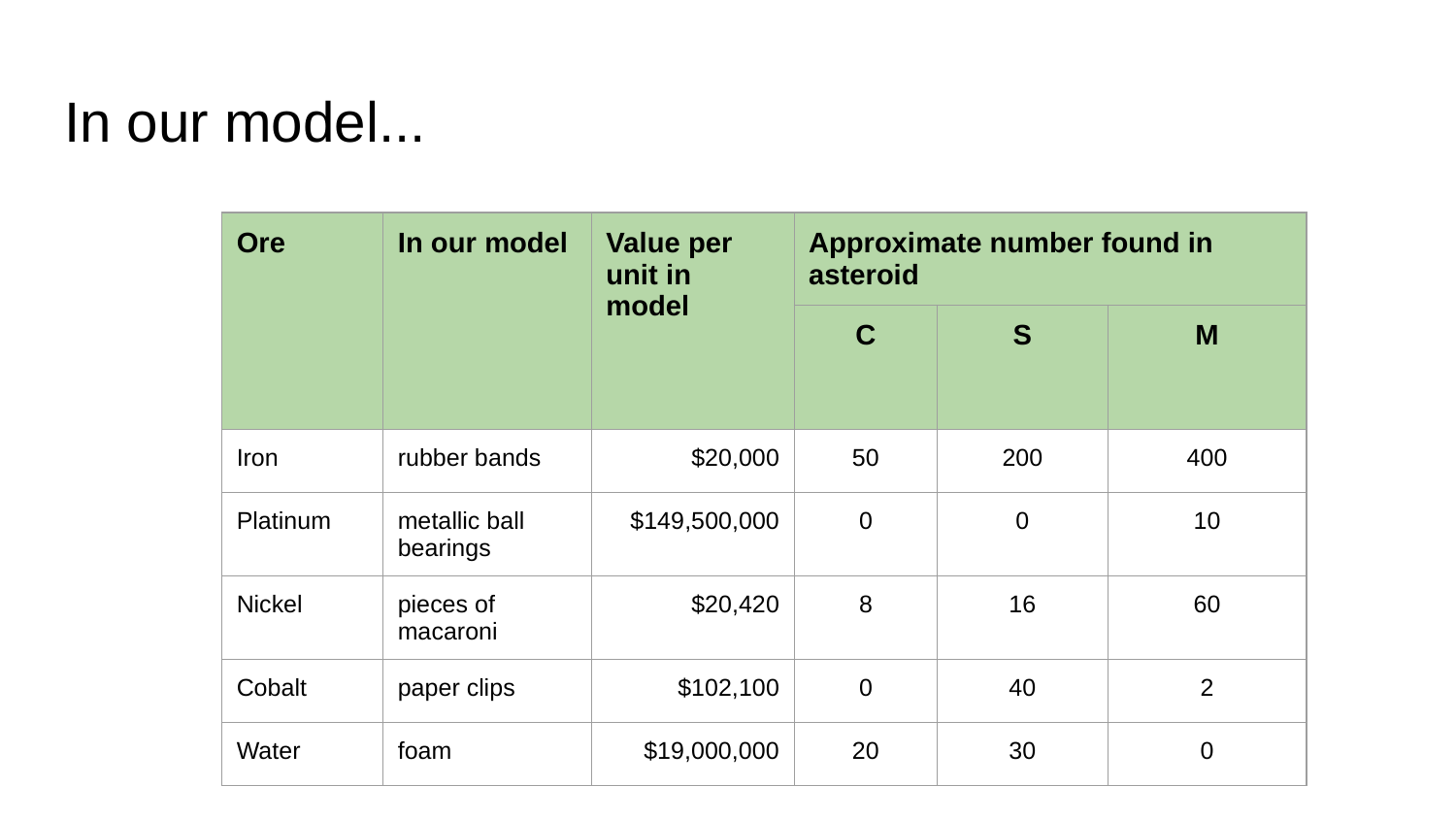

# In our model...
| Ore | In our model | Value per unit in model | Approximate number found in asteroid |  |  |
| --- | --- | --- | --- | --- | --- |
|  |  |  | C | S | M |
| Iron | rubber bands | $20,000 | 50 | 200 | 400 |
| Platinum | metallic ball bearings | $149,500,000 | 0 | 0 | 10 |
| Nickel | pieces of macaroni | $20,420 | 8 | 16 | 60 |
| Cobalt | paper clips | $102,100 | 0 | 40 | 2 |
| Water | foam | $19,000,000 | 20 | 30 | 0 |